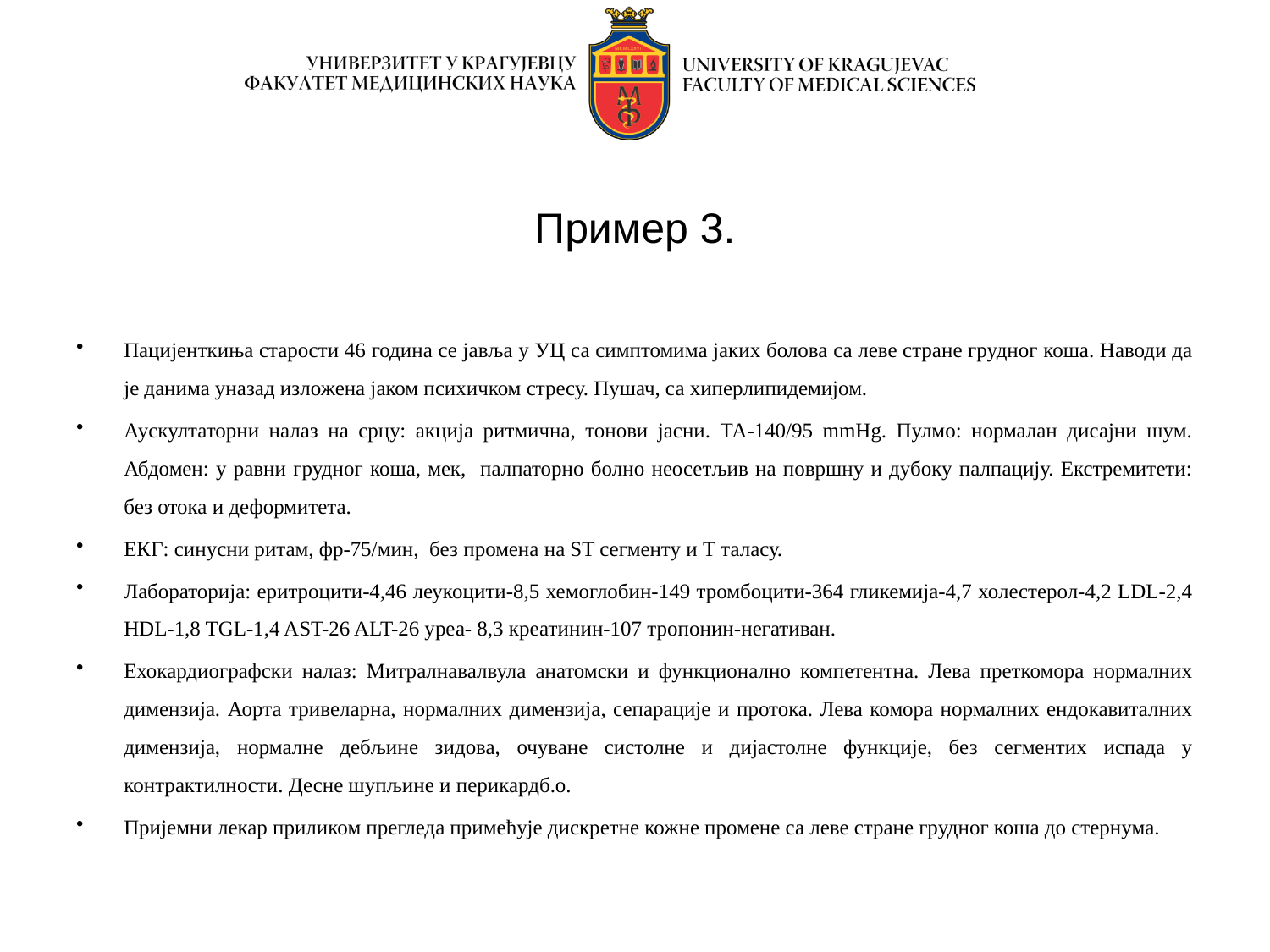

# Пример 3.
Пацијенткиња старости 46 година се јавља у УЦ са симптомима јаких болова са леве стране грудног коша. Наводи да је данима уназад изложена јаком психичком стресу. Пушач, са хиперлипидемијом.
Аускултаторни налаз на срцу: акција ритмична, тонови јасни. ТА-140/95 mmHg. Пулмо: нормалан дисајни шум. Абдомен: у равни грудног коша, мек,  палпаторно болно неосетљив на површну и дубоку палпацију. Екстремитети: без отока и деформитета.
ЕКГ: синусни ритам, фр-75/мин,  без промена на ST сегменту и Т таласу.
Лабораторија: еритроцити-4,46 леукоцити-8,5 хемоглобин-149 тромбоцити-364 гликемија-4,7 холестерол-4,2 LDL-2,4 HDL-1,8 TGL-1,4 AST-26 ALT-26 уреа- 8,3 креатинин-107 тропонин-негативан.
Ехокардиографски налаз: Митралнавалвула анатомски и функционално компетентна. Лева преткомора нормалних димензија. Аорта тривеларна, нормалних димензија, сепарације и протока. Лева комора нормалних ендокавиталних димензија, нормалне дебљине зидова, очуване систолне и дијастолне функције, без сегментих испада у контрактилности. Десне шупљине и перикардб.о.
Пријемни лекар приликом прегледа примећује дискретне кожне промене са леве стране грудног коша до стернума.